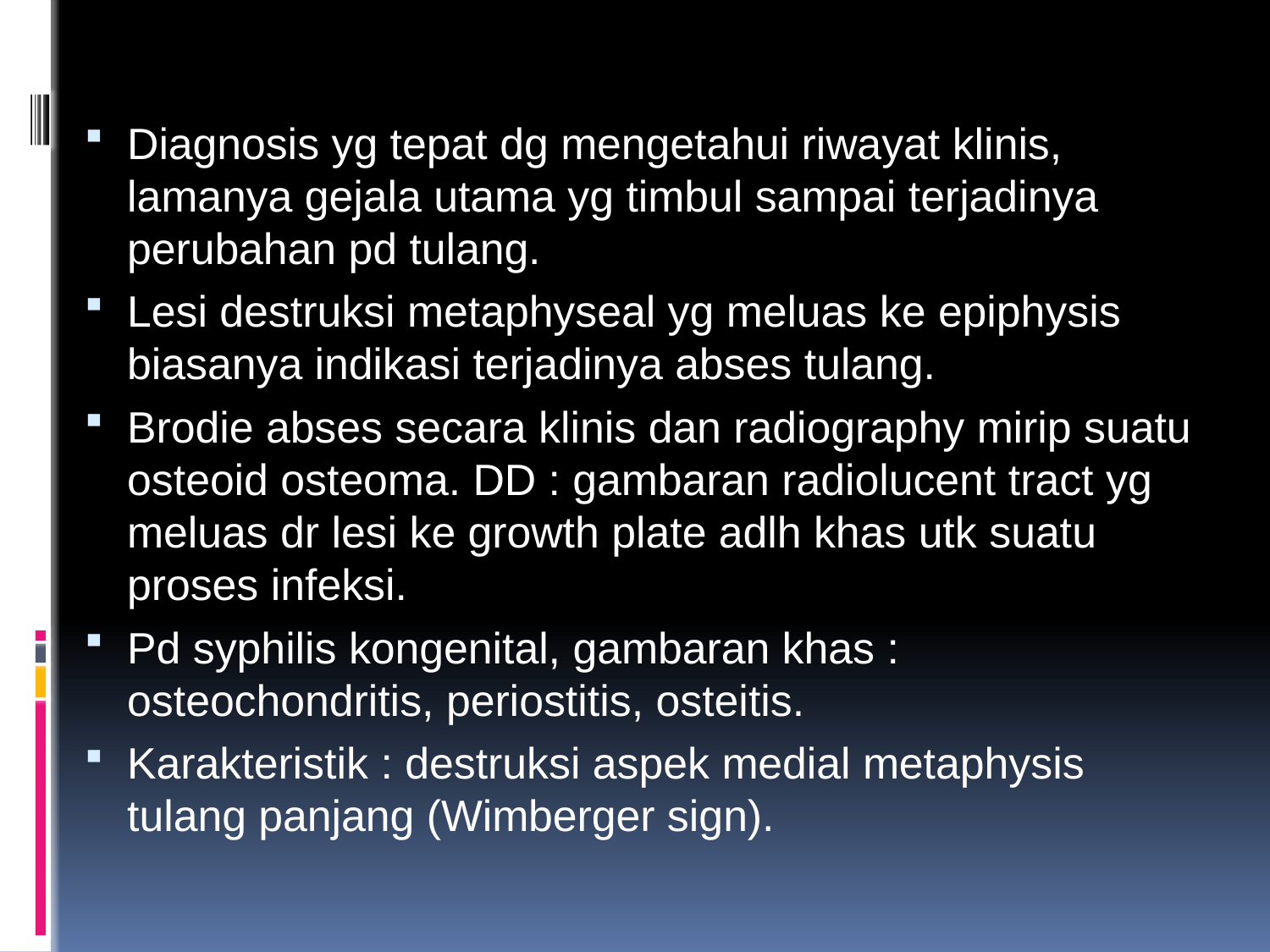

Diagnosis yg tepat dg mengetahui riwayat klinis, lamanya gejala utama yg timbul sampai terjadinya perubahan pd tulang.
Lesi destruksi metaphyseal yg meluas ke epiphysis biasanya indikasi terjadinya abses tulang.
Brodie abses secara klinis dan radiography mirip suatu osteoid osteoma. DD : gambaran radiolucent tract yg meluas dr lesi ke growth plate adlh khas utk suatu proses infeksi.
Pd syphilis kongenital, gambaran khas : osteochondritis, periostitis, osteitis.
Karakteristik : destruksi aspek medial metaphysis tulang panjang (Wimberger sign).